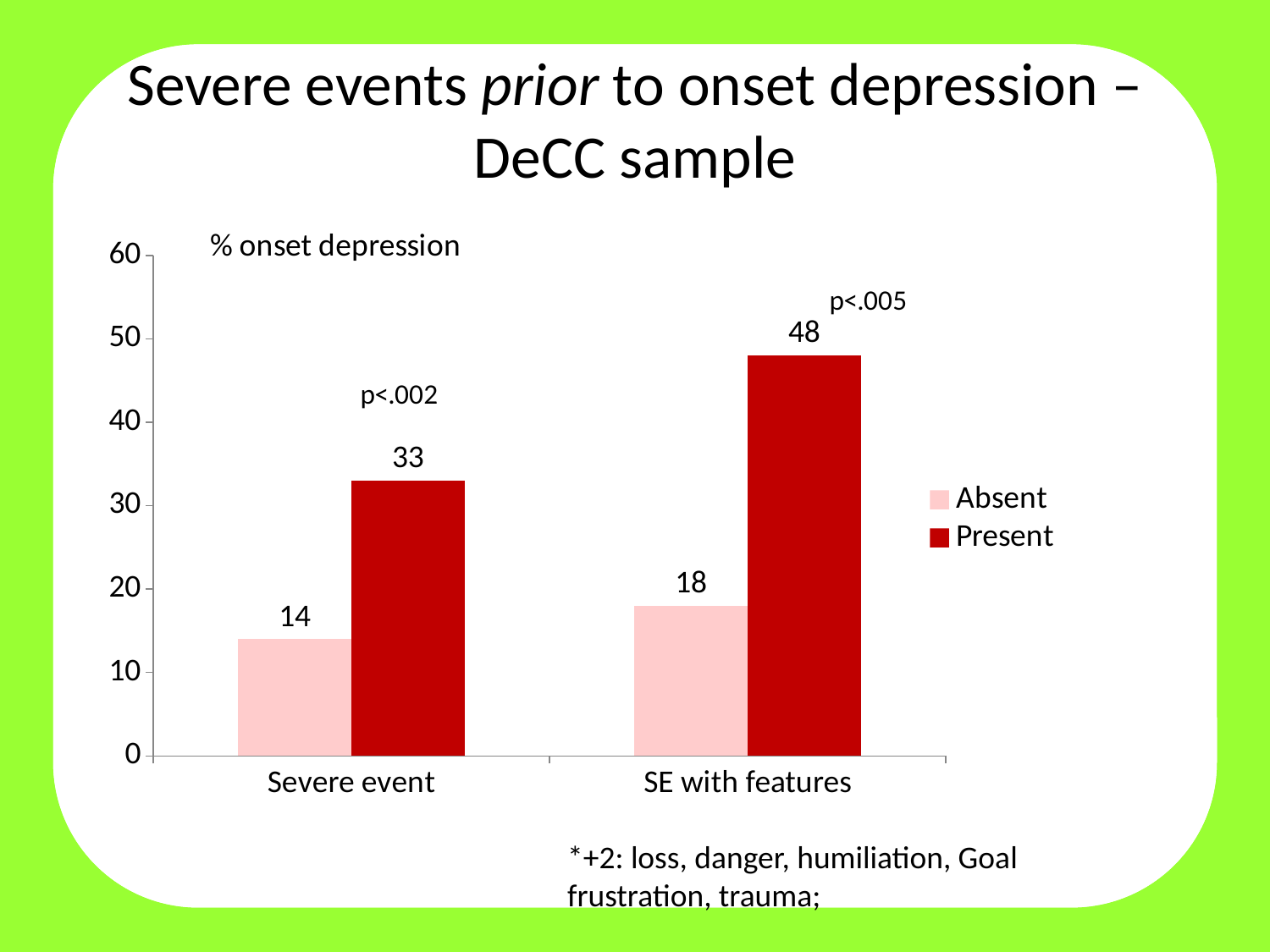

# Severe events prior to onset depression – DeCC sample

### Chart

| Category | Absent | Present |
|---|---|---|
| Severe event | 14.0 | 33.0 |
| SE with features | 18.0 | 48.0 |
*+2: loss, danger, humiliation, Goal frustration, trauma;